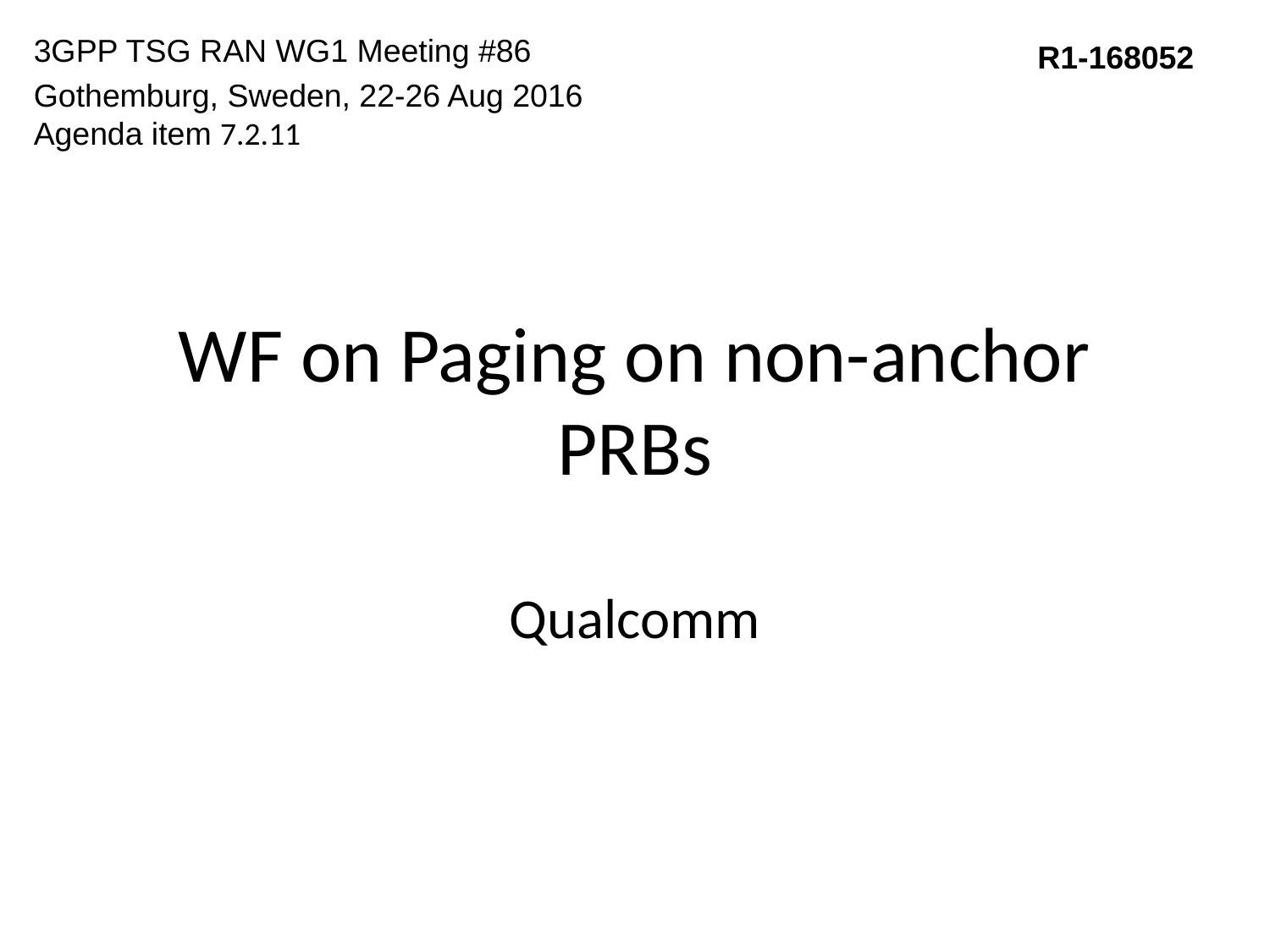

3GPP TSG RAN WG1 Meeting #86
Gothemburg, Sweden, 22-26 Aug 2016
Agenda item 7.2.11
R1-168052
# WF on Paging on non-anchor PRBs
Qualcomm